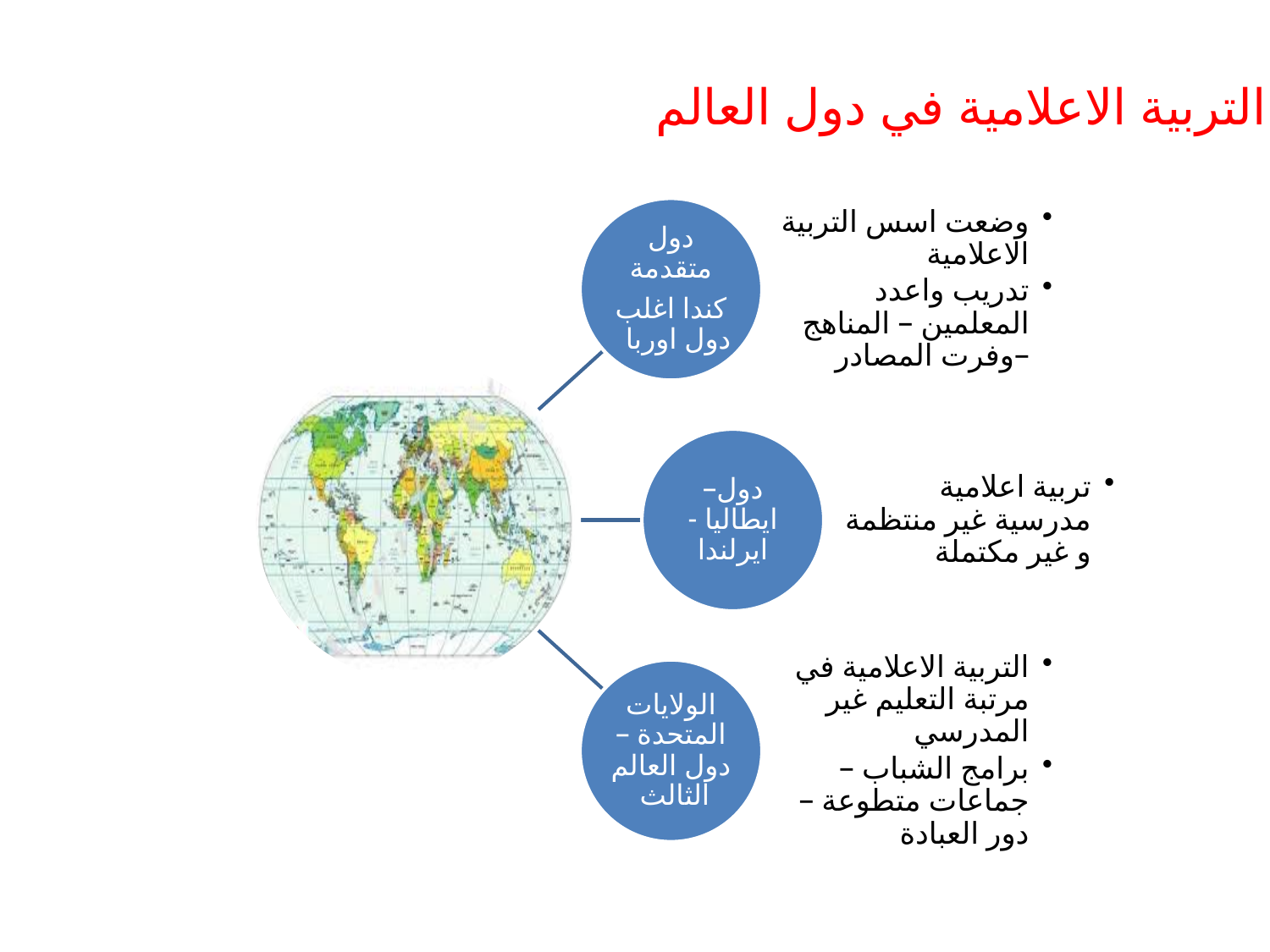

التربية الاعلامية في دول العالم
دول متقدمة
كندا اغلب دول اوربا
وضعت اسس التربية الاعلامية
تدريب واعدد المعلمين – المناهج –وفرت المصادر
دول– ايطاليا - ايرلندا
تربية اعلامية مدرسية غير منتظمة و غير مكتملة
الولايات المتحدة – دول العالم الثالث
التربية الاعلامية في مرتبة التعليم غير المدرسي
برامج الشباب – جماعات متطوعة – دور العبادة